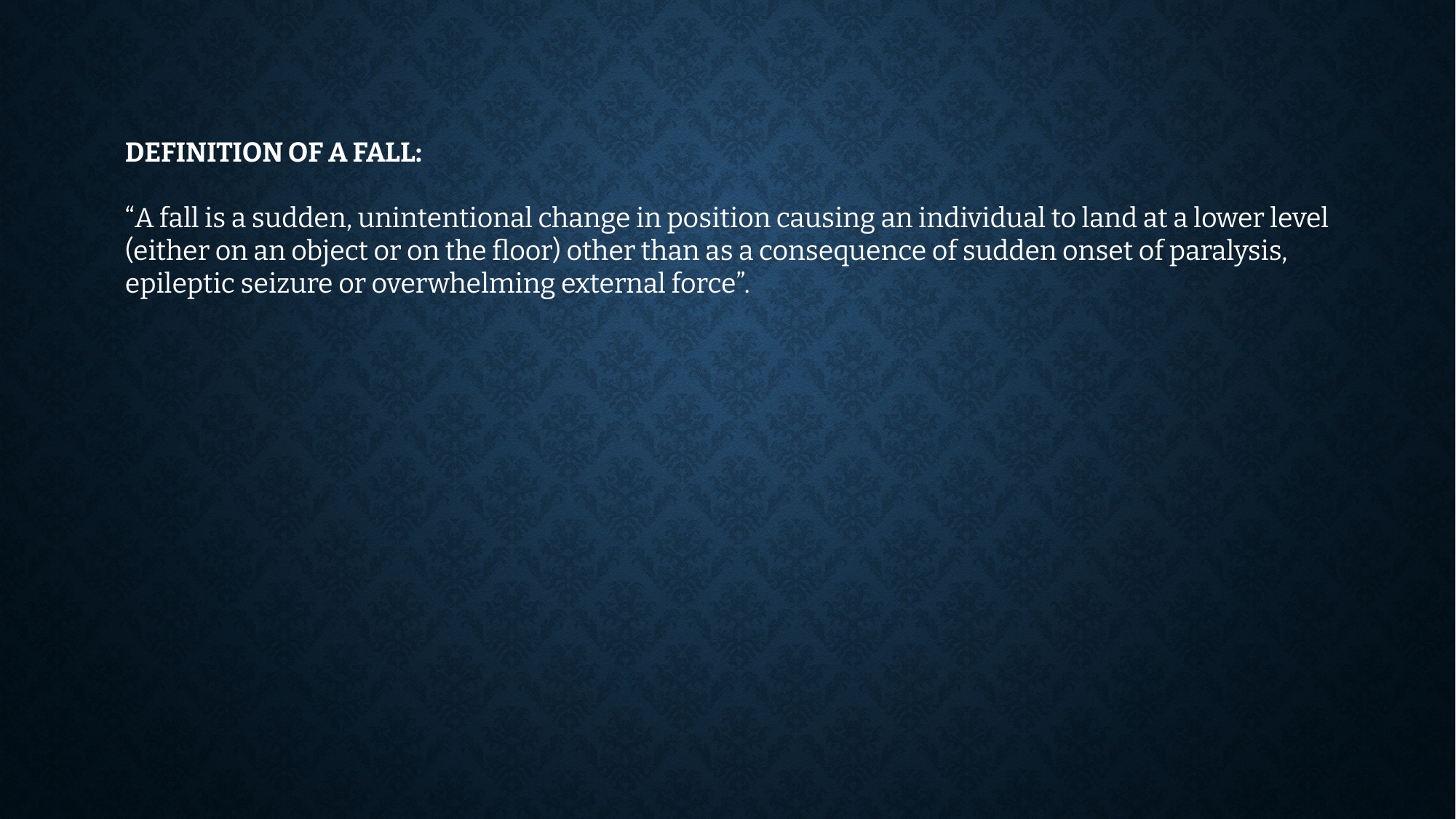

DEFINITION OF A FALL:

“A fall is a sudden, unintentional change in position causing an individual to land at a lower level (either on an object or on the floor) other than as a consequence of sudden onset of paralysis, epileptic seizure or overwhelming external force”.